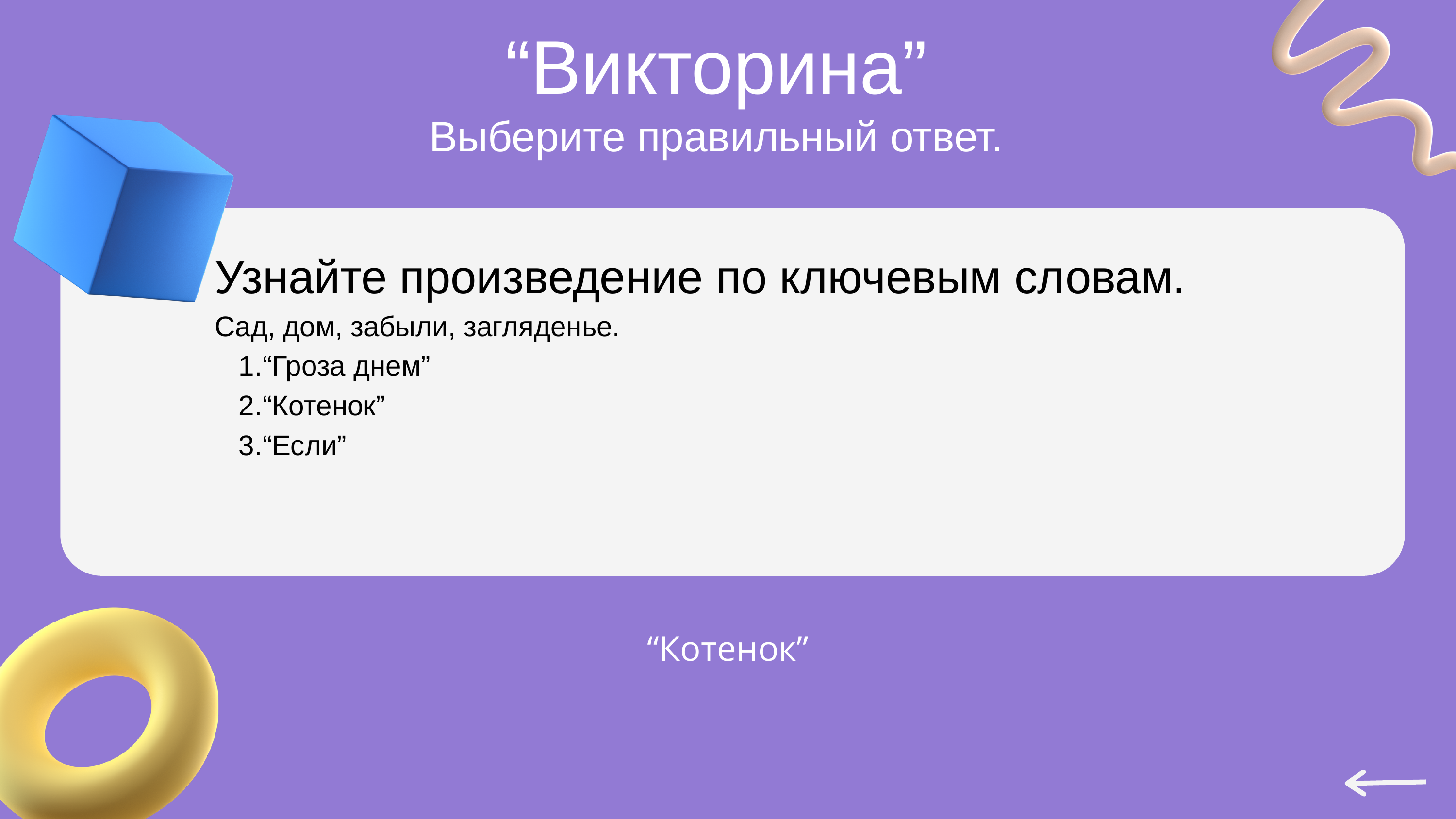

“Викторина”
Выберите правильный ответ.

Узнайте произведение по ключевым словам.
Сад, дом, забыли, загляденье.
“Гроза днем”
“Котенок”
“Если”

“Котенок”